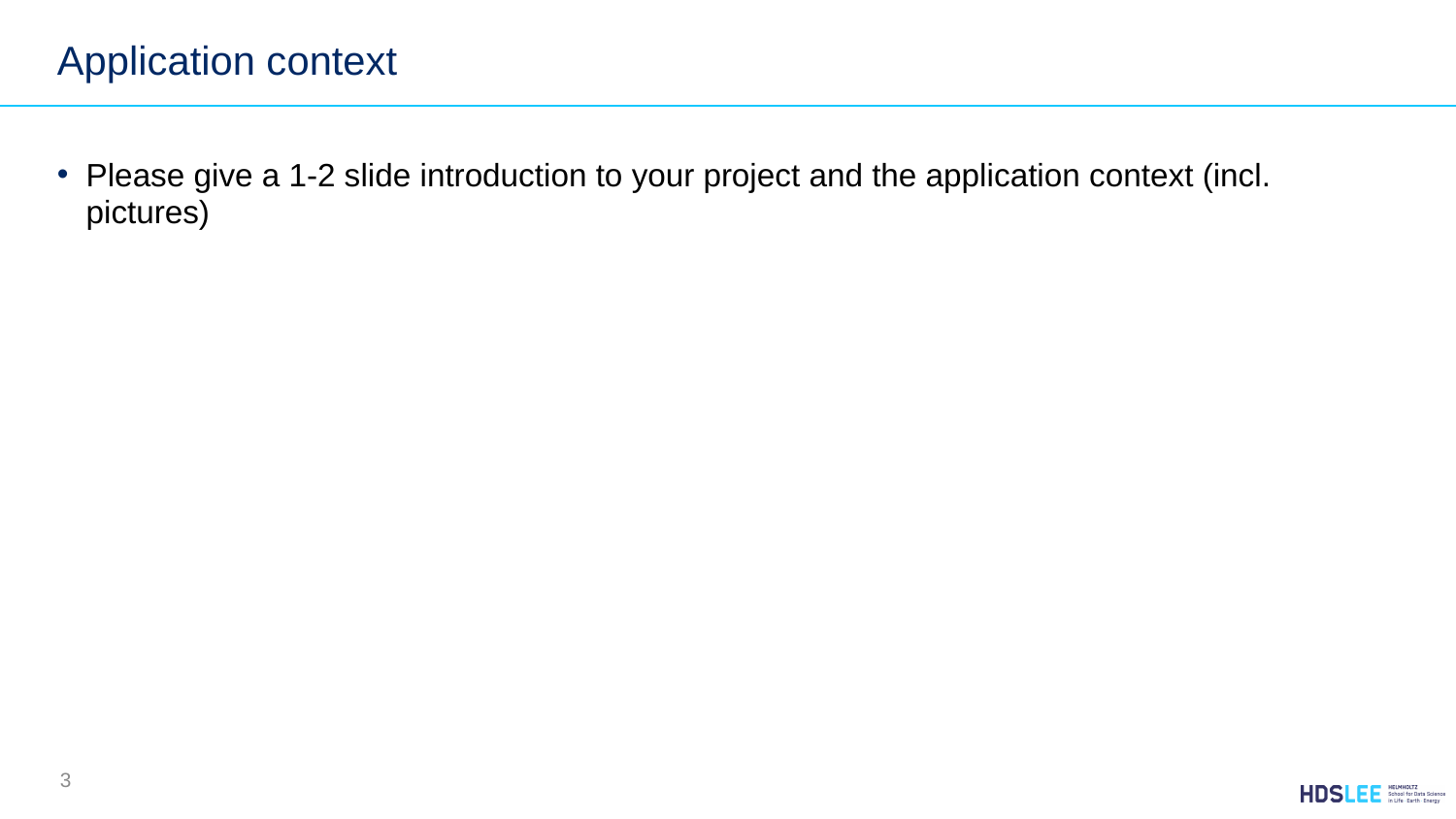

# Application context
Please give a 1-2 slide introduction to your project and the application context (incl. pictures)
3